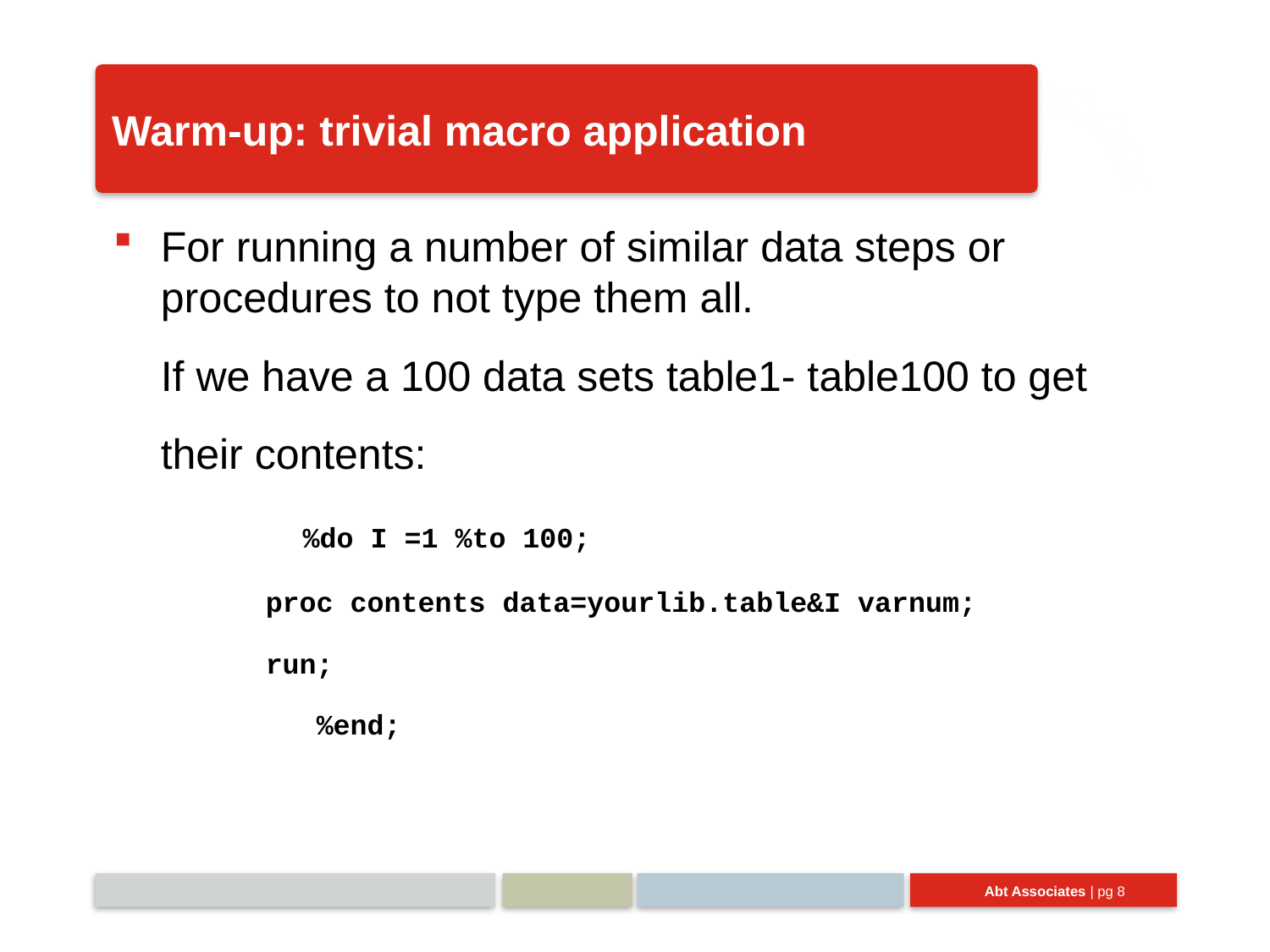

# Warm-up: trivial macro application
For running a number of similar data steps or procedures to not type them all.
    If we have a 100 data sets table1- table100 to get
    their contents:
                %do I =1 %to 100;
         proc contents data=yourlib.table&I varnum;
         run;
            %end;